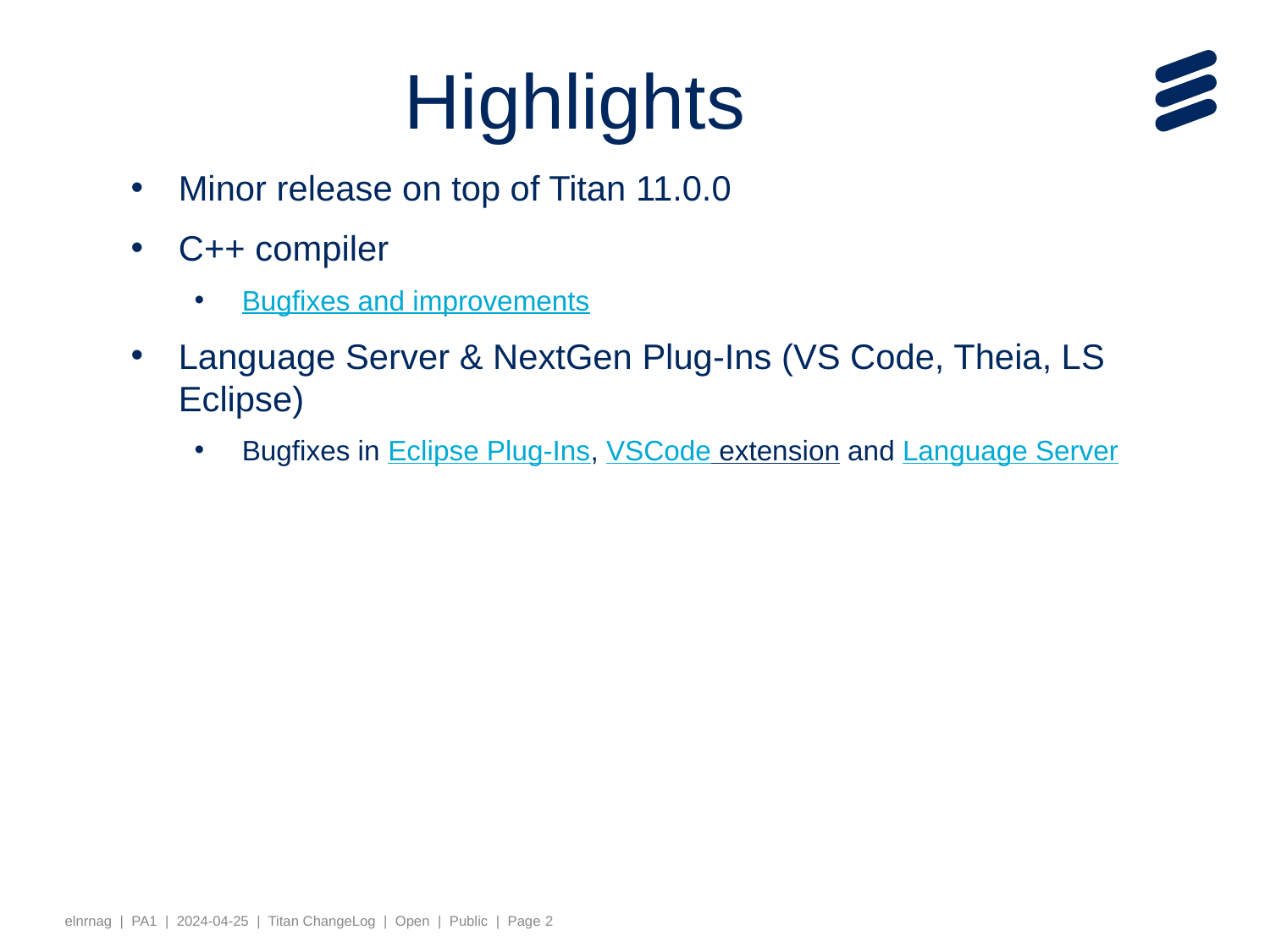

# Highlights
Minor release on top of Titan 11.0.0
C++ compiler
Bugfixes and improvements
Language Server & NextGen Plug-Ins (VS Code, Theia, LS Eclipse)
Bugfixes in Eclipse Plug-Ins, VSCode extension and Language Server